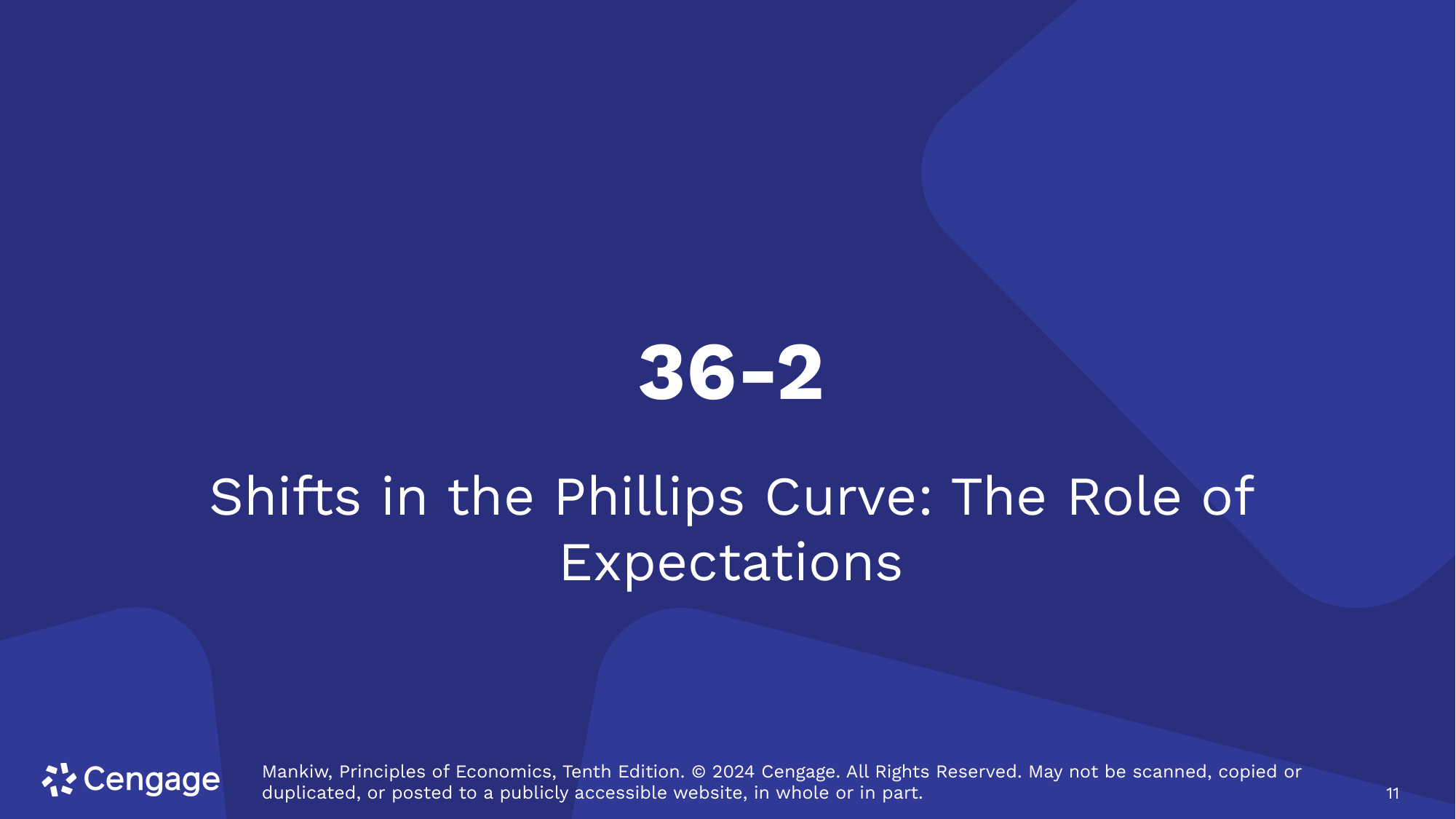

# 36-2
Shifts in the Phillips Curve: The Role of Expectations